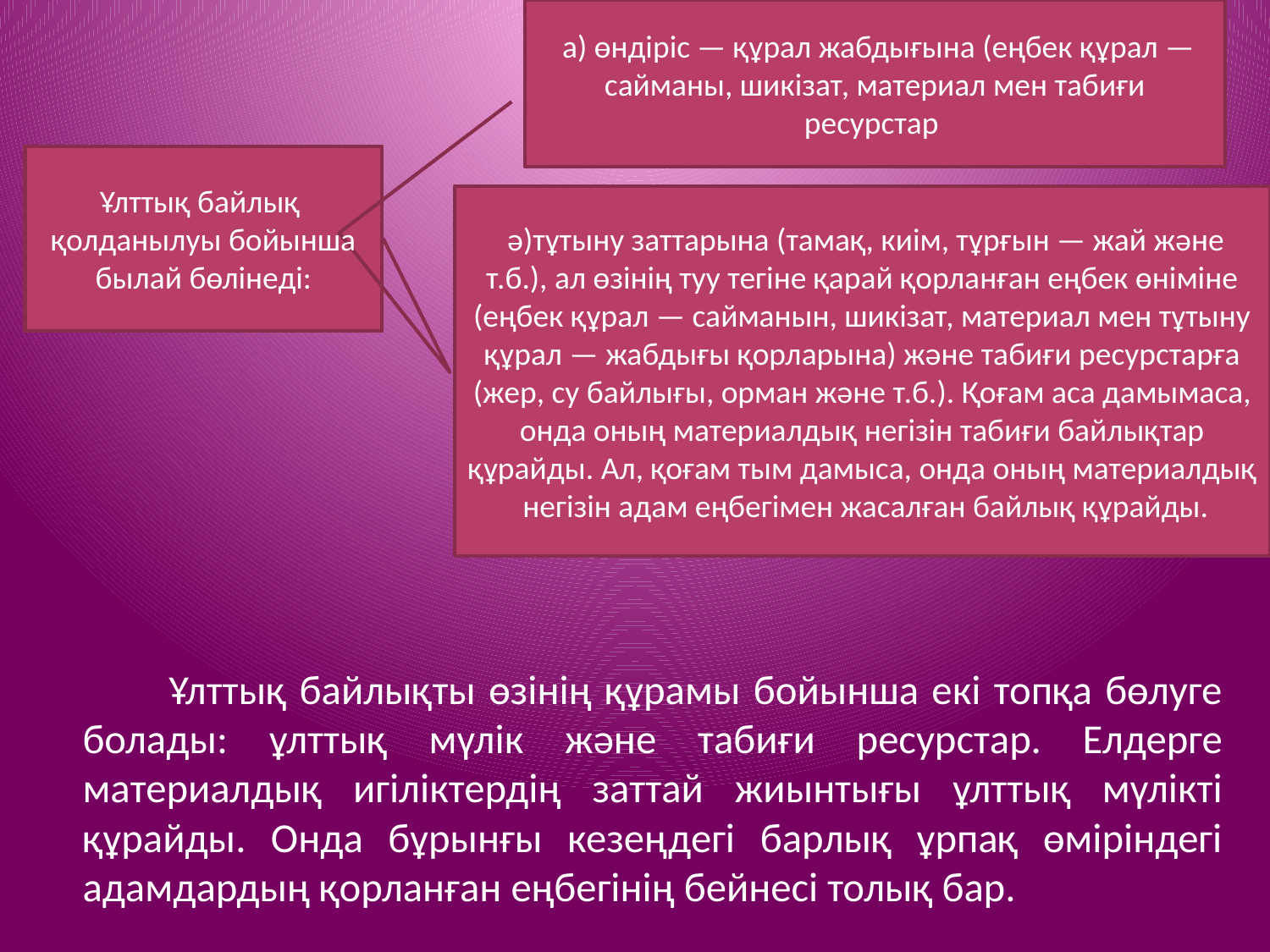

#
 а) өндіріс — құрал жабдығына (еңбек құрал — сайманы, шикізат, материал мен табиғи ресурстар
Ұлттық байлық  қолданылуы бойынша былай бөлінеді:
 ә)тұтыну заттарына (тамақ, киім, тұрғын — жай және т.б.), ал өзінің туу тегіне қарай қорланған еңбек өніміне (еңбек құрал — сайманын, шикізат, материал мен тұтыну құрал — жабдығы қорларына) және табиғи ресурстарға (жер, су байлығы, орман және т.б.). Қоғам аса дамымаса, онда оның материалдық негізін табиғи байлықтар құрайды. Ал, қоғам тым дамыса, онда оның материалдық  негізін адам еңбегімен жасалған байлық құрайды.

          Ұлттық байлықты өзінің құрамы бойынша екі топқа бөлуге болады: ұлттық мүлік және табиғи ресурстар. Елдерге материалдық игіліктердің заттай жиынтығы ұлттық мүлікті құрайды. Онда бұрынғы кезеңдегі барлық ұрпақ өміріндегі адамдардың қорланған еңбегінің бейнесі толық бар.